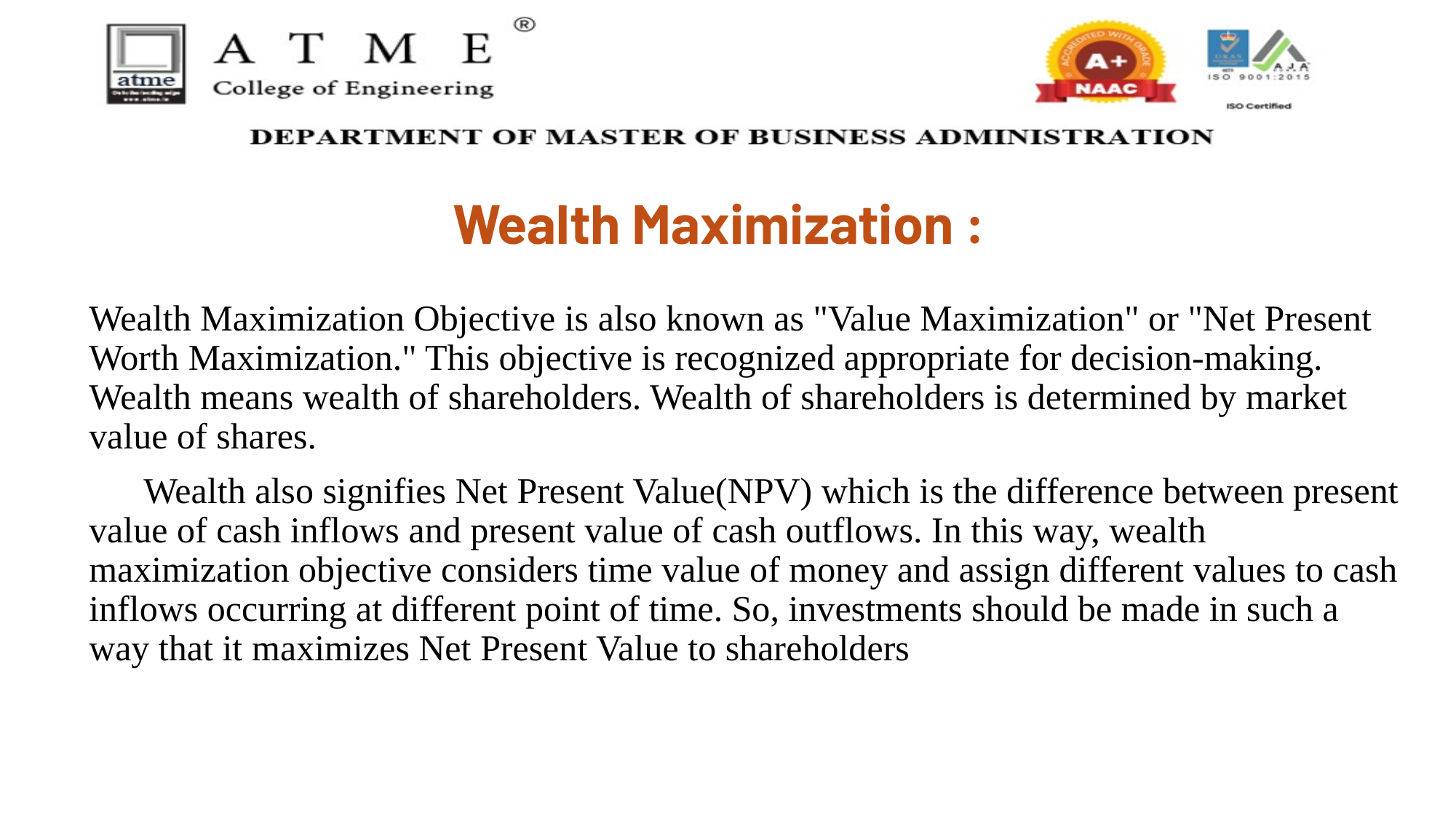

# Wealth Maximization :
Wealth Maximization Objective is also known as "Value Maximization" or "Net Present Worth Maximization." This objective is recognized appropriate for decision-making. Wealth means wealth of shareholders. Wealth of shareholders is determined by market value of shares.
      Wealth also signifies Net Present Value(NPV) which is the difference between present value of cash inflows and present value of cash outflows. In this way, wealth maximization objective considers time value of money and assign different values to cash inflows occurring at different point of time. So, investments should be made in such a way that it maximizes Net Present Value to shareholders